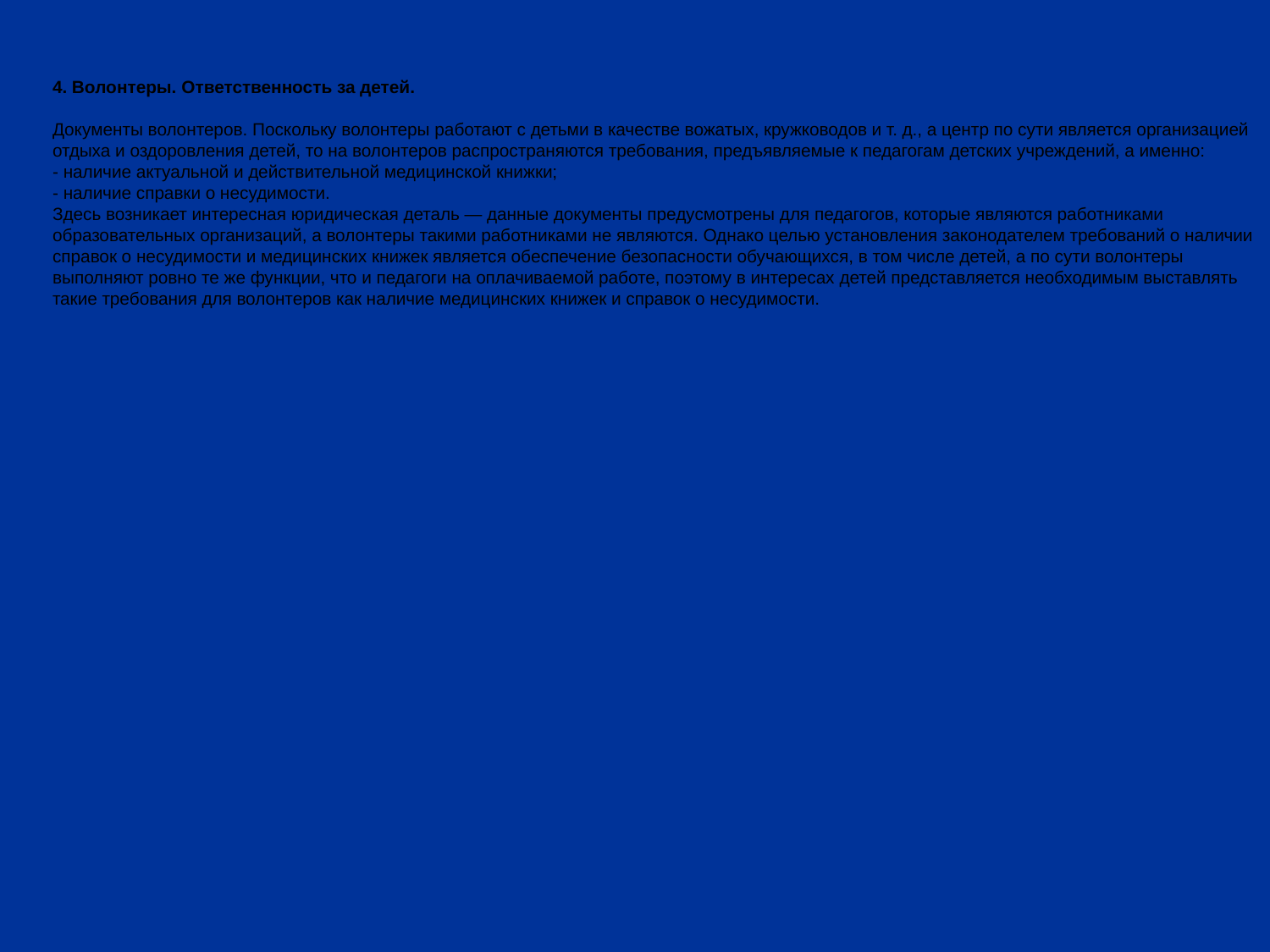

4. Волонтеры. Ответственность за детей.

Документы волонтеров. Поскольку волонтеры работают с детьми в качестве вожатых, кружководов и т. д., а центр по сути является организацией отдыха и оздоровления детей, то на волонтеров распространяются требования, предъявляемые к педагогам детских учреждений, а именно:
- наличие актуальной и действительной медицинской книжки;
- наличие справки о несудимости.
Здесь возникает интересная юридическая деталь — данные документы предусмотрены для педагогов, которые являются работниками образовательных организаций, а волонтеры такими работниками не являются. Однако целью установления законодателем требований о наличии справок о несудимости и медицинских книжек является обеспечение безопасности обучающихся, в том числе детей, а по сути волонтеры выполняют ровно те же функции, что и педагоги на оплачиваемой работе, поэтому в интересах детей представляется необходимым выставлять такие требования для волонтеров как наличие медицинских книжек и справок о несудимости.